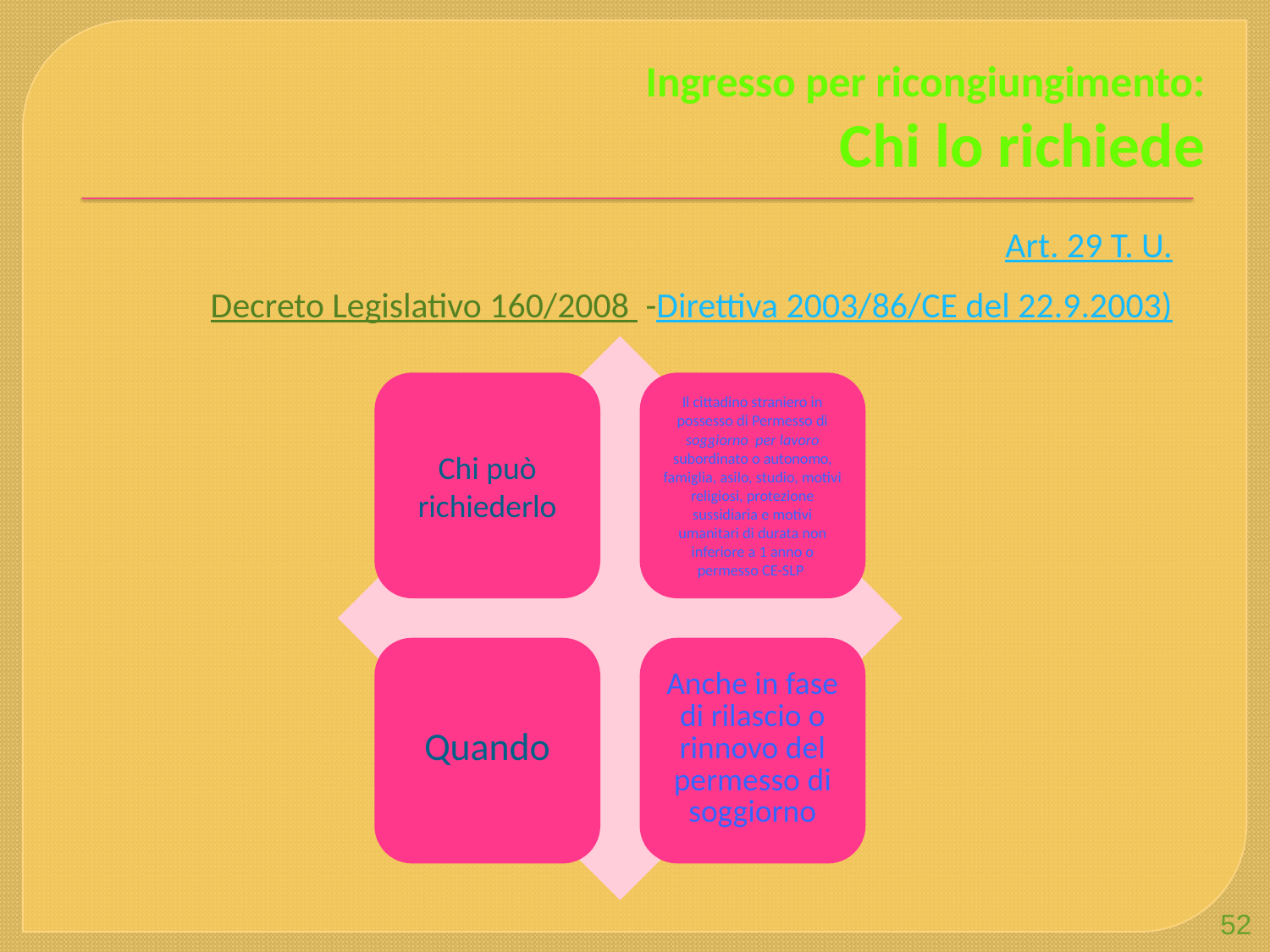

# Ingresso per ricongiungimento: Chi lo richiede
Art. 29 T. U.
Decreto Legislativo 160/2008  -Direttiva 2003/86/CE del 22.9.2003)
Chi può richiederlo
Il cittadino straniero in possesso di Permesso di soggiorno  per lavoro subordinato o autonomo, famiglia, asilo, studio, motivi religiosi, protezione sussidiaria e motivi umanitari di durata non inferiore a 1 anno o permesso CE-SLP
Quando
Anche in fase di rilascio o rinnovo del permesso di soggiorno
52